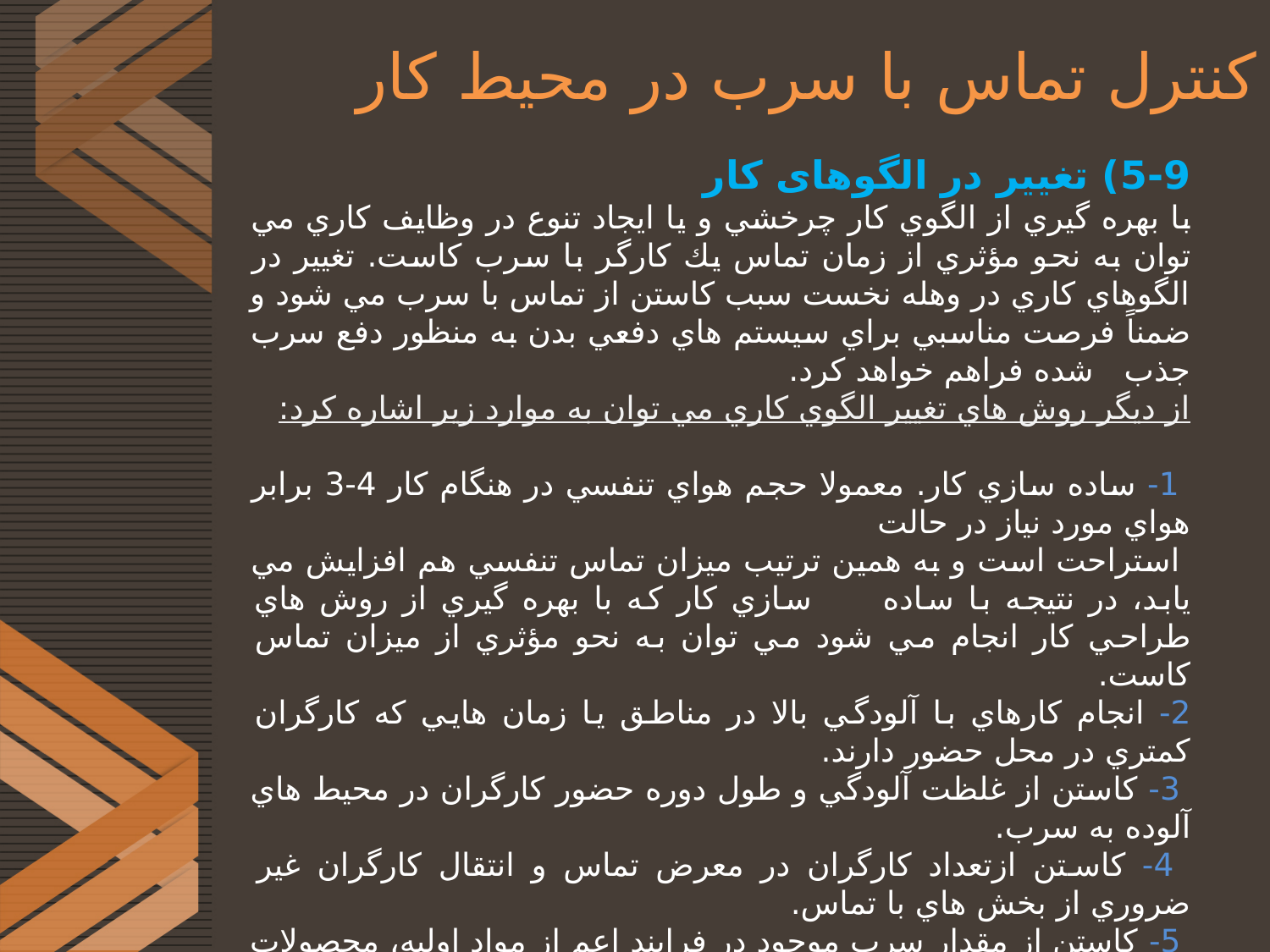

# کنترل تماس با سرب در محیط کار
5-9) تغییر در الگوهای کار
با بهره گيري از الگوي كار چرخشي و يا ايجاد تنوع در وظايف كاري مي توان به نحو مؤثري از زمان تماس يك كارگر با سرب كاست. تغيير در الگوهاي كاري در وهله نخست سبب كاستن از تماس با سرب مي شود و ضمناً فرصت مناسبي براي سيستم هاي دفعي بدن به منظور دفع سرب جذب   شده فراهم خواهد كرد.
از ديگر روش هاي تغيير الگوي كاري مي توان به موارد زير اشاره كرد:

 1- ساده سازي كار. معمولا حجم هواي تنفسي در هنگام كار 4-3 برابر هواي مورد نياز در حالت
 استراحت است و به همين ترتيب ميزان تماس تنفسي هم افزايش مي يابد، در نتيجه با ساده     سازي كار كه با بهره گيري از روش هاي طراحي كار انجام مي شود مي توان به نحو مؤثري از ميزان تماس کاست.
2- انجام كارهاي با آلودگي بالا در مناطق يا زمان هايي كه كارگران كمتري در محل حضور دارند.
 3- كاستن از غلظت آلودگي و طول دوره حضور كارگران در محيط هاي آلوده به سرب.
 4- كاستن ازتعداد كارگران در معرض تماس و انتقال كارگران غير ضروري از بخش هاي با تماس.
 5- كاستن از مقدار سرب موجود در فرايند اعم از مواد اوليه، محصولات و ضايعات حاصل از فرايند.
 6- عدم استفاده از كارگران حساس نظير كارگران مبتلا به بيمارهاي كليوي يا خوني و يا زنان     مستعد  بارداري در محل ها و فرايندهاي آلوده به سرب.
 7- جلوگيري از اضافه كار كارگران در محيط هاي آلوده به سرب.